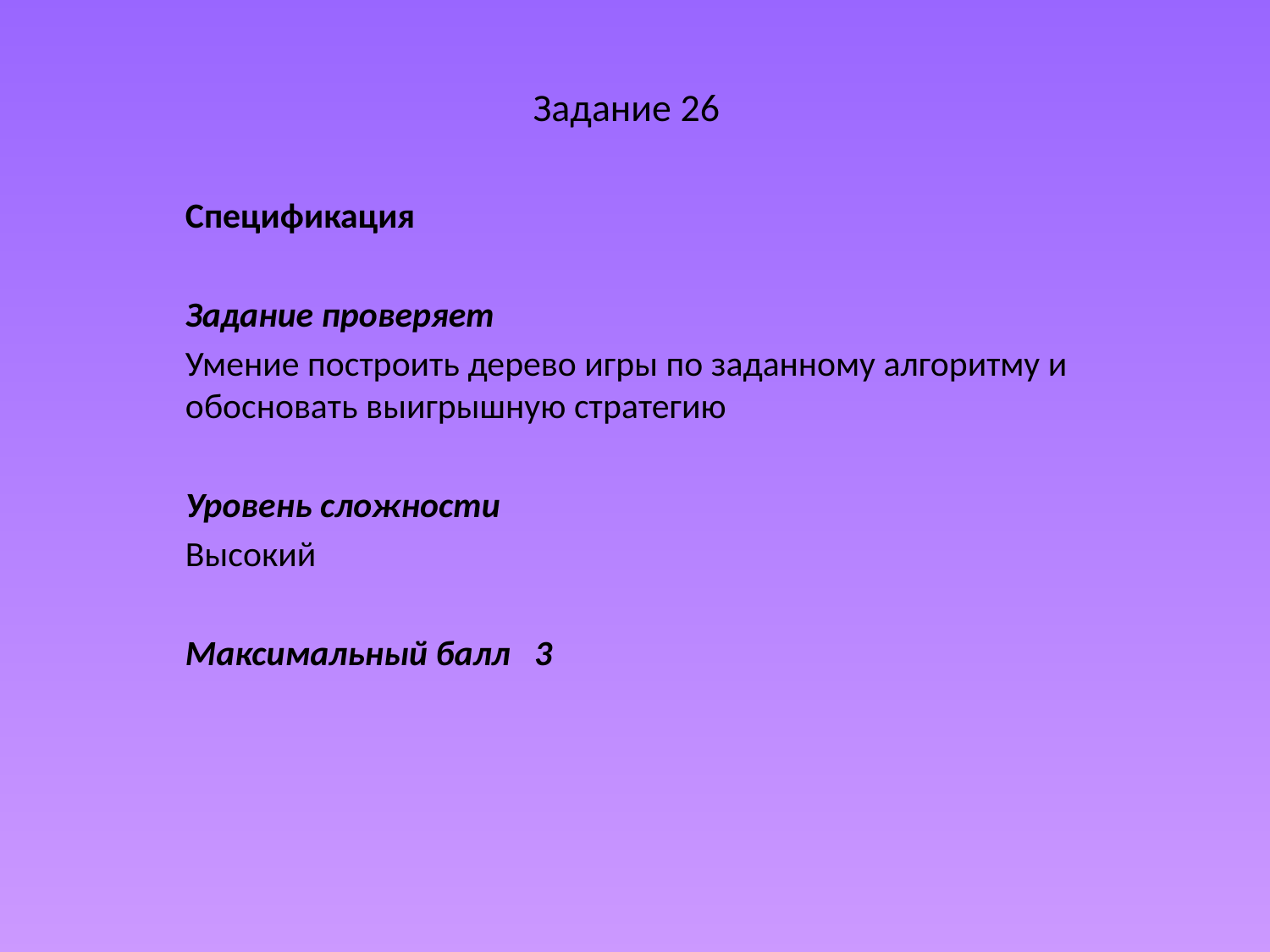

# Задание 26
Спецификация

Задание проверяет
Умение построить дерево игры по заданному алгоритму и обосновать выигрышную стратегию

Уровень сложности
Высокий

Максимальный балл   3